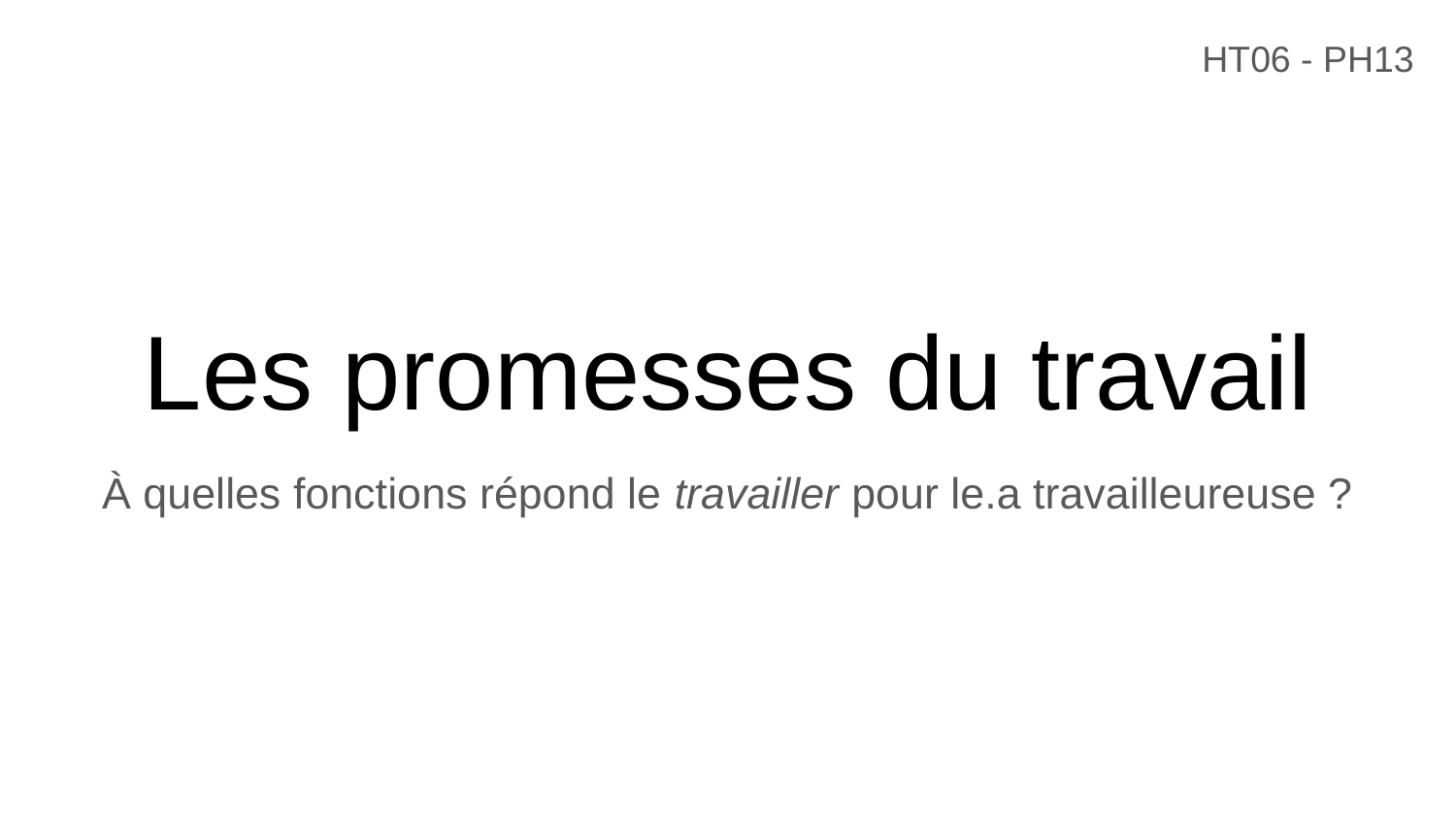

HT06 - PH13
# Les promesses du travail
À quelles fonctions répond le travailler pour le.a travailleureuse ?